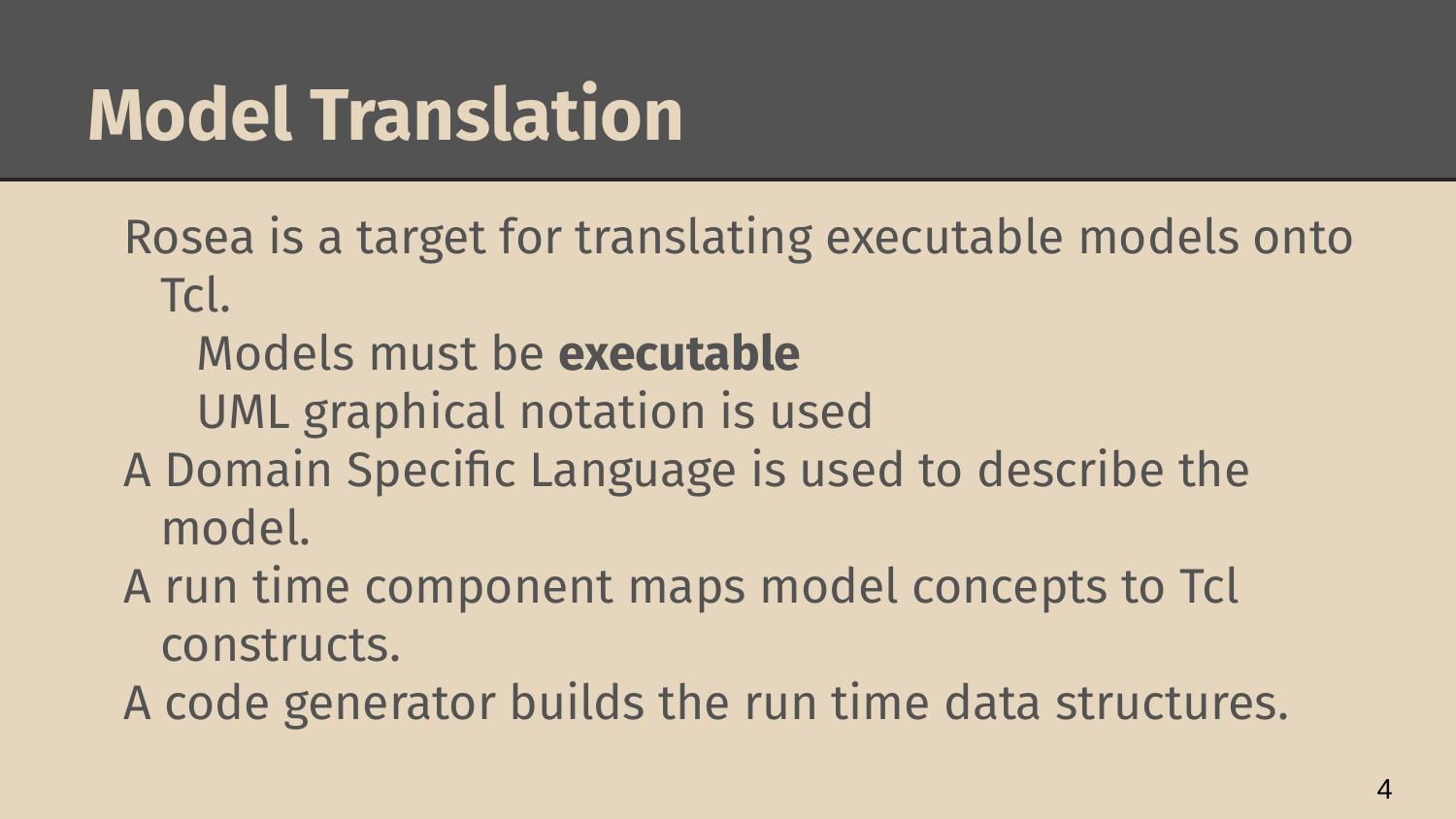

# Model Translation
Rosea is a target for translating executable models onto Tcl.
Models must be executable
UML graphical notation is used
A Domain Specific Language is used to describe the model.
A run time component maps model concepts to Tcl constructs.
A code generator builds the run time data structures.
4